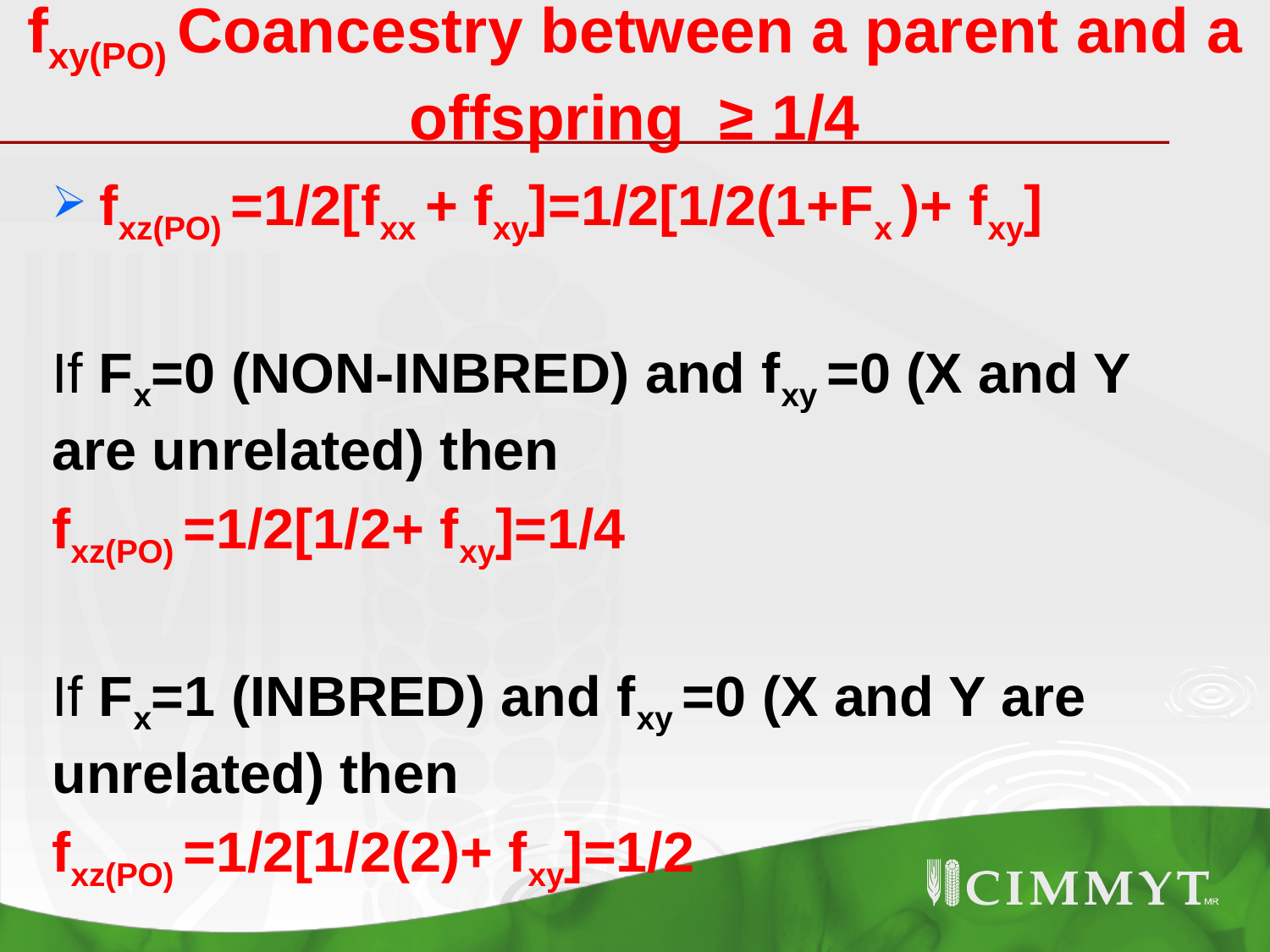

# fxy(PO) Coancestry between a parent and a offspring  ≥ 1/4
fxz(PO) =1/2[fxx + fxy]=1/2[1/2(1+Fx )+ fxy]

If Fx=0 (NON-INBRED) and fxy =0 (X and Y are unrelated) then
fxz(PO) =1/2[1/2+ fxy]=1/4

If Fx=1 (INBRED) and fxy =0 (X and Y are unrelated) then
fxz(PO) =1/2[1/2(2)+ fxy]=1/2